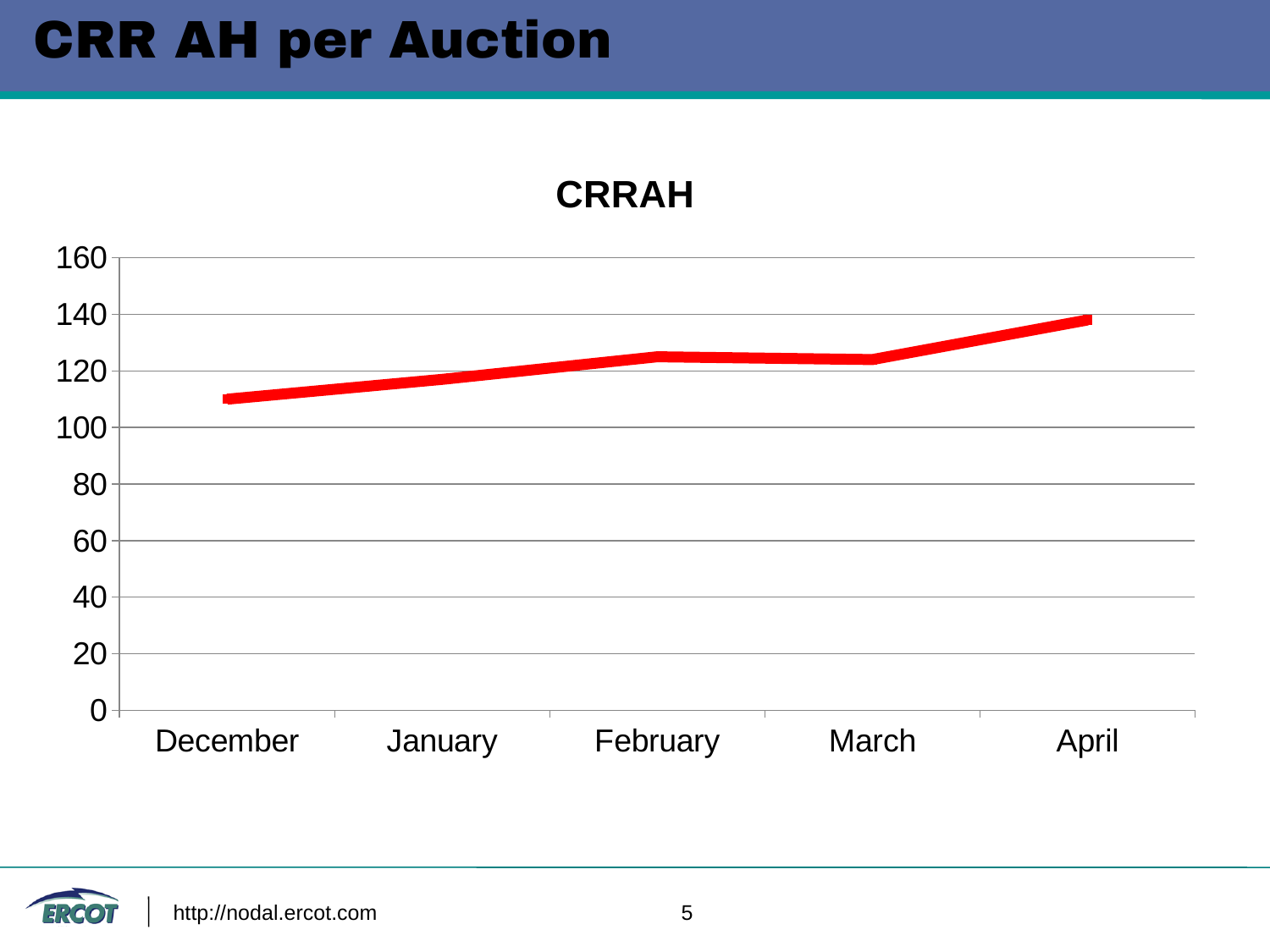

# CRR AH per Auction

### Chart:

| Category | CRRAH |
|---|---|
| December | 110.0 |
| January | 117.0 |
| February | 125.0 |
| March | 124.0 |
| April | 138.0 |
http://nodal.ercot.com 			5